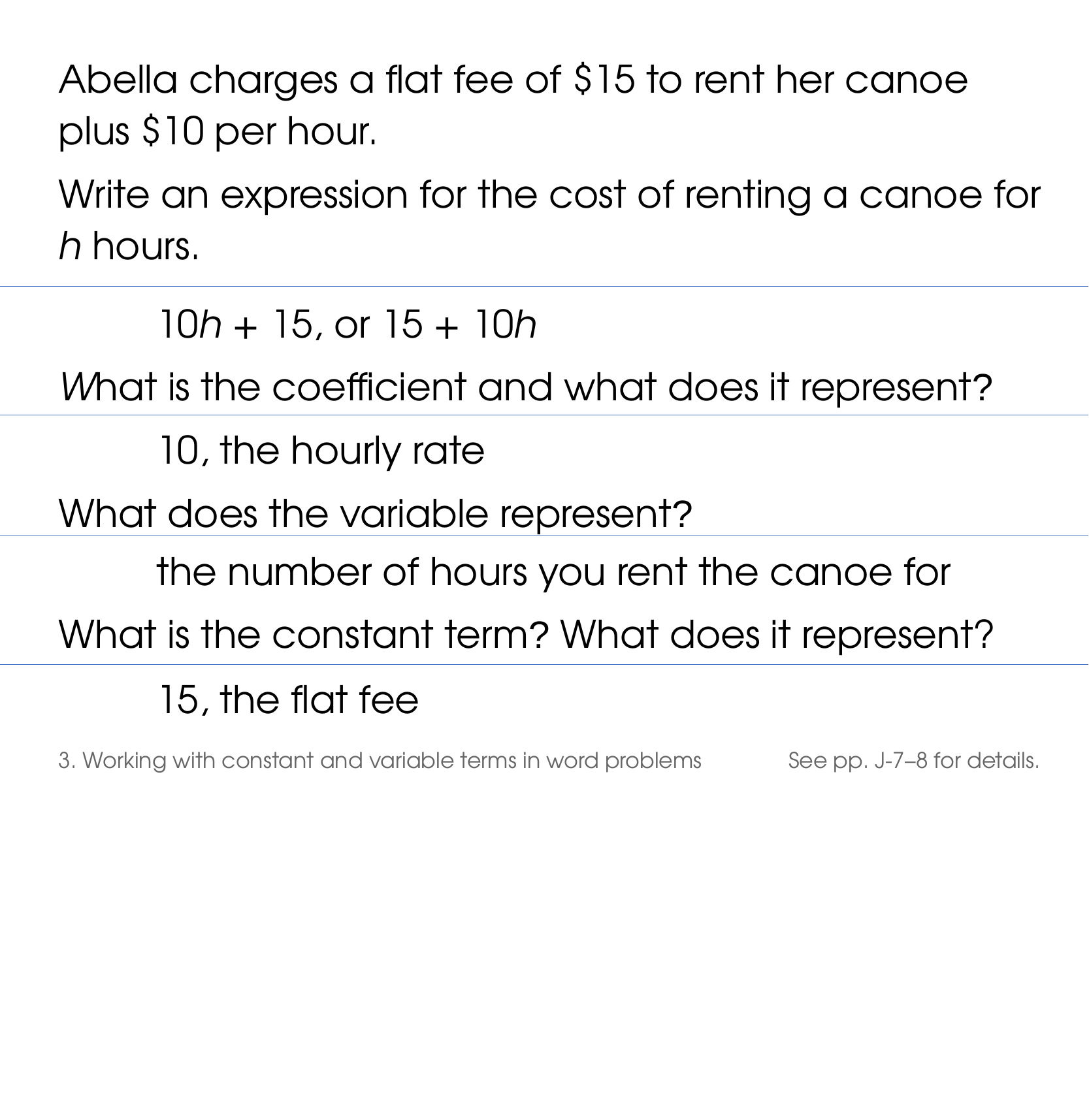

Abella charges a flat fee of $15 to rent her canoe plus $10 per hour.
Write an expression for the cost of renting a canoe for h hours.
	10h + 15, or 15 + 10h
What is the coefficient and what does it represent?
	10, the hourly rate
What does the variable represent?
	the number of hours you rent the canoe for
What is the constant term? What does it represent?
	15, the flat fee
3. Working with constant and variable terms in word problems
See pp. J-7–8 for details.